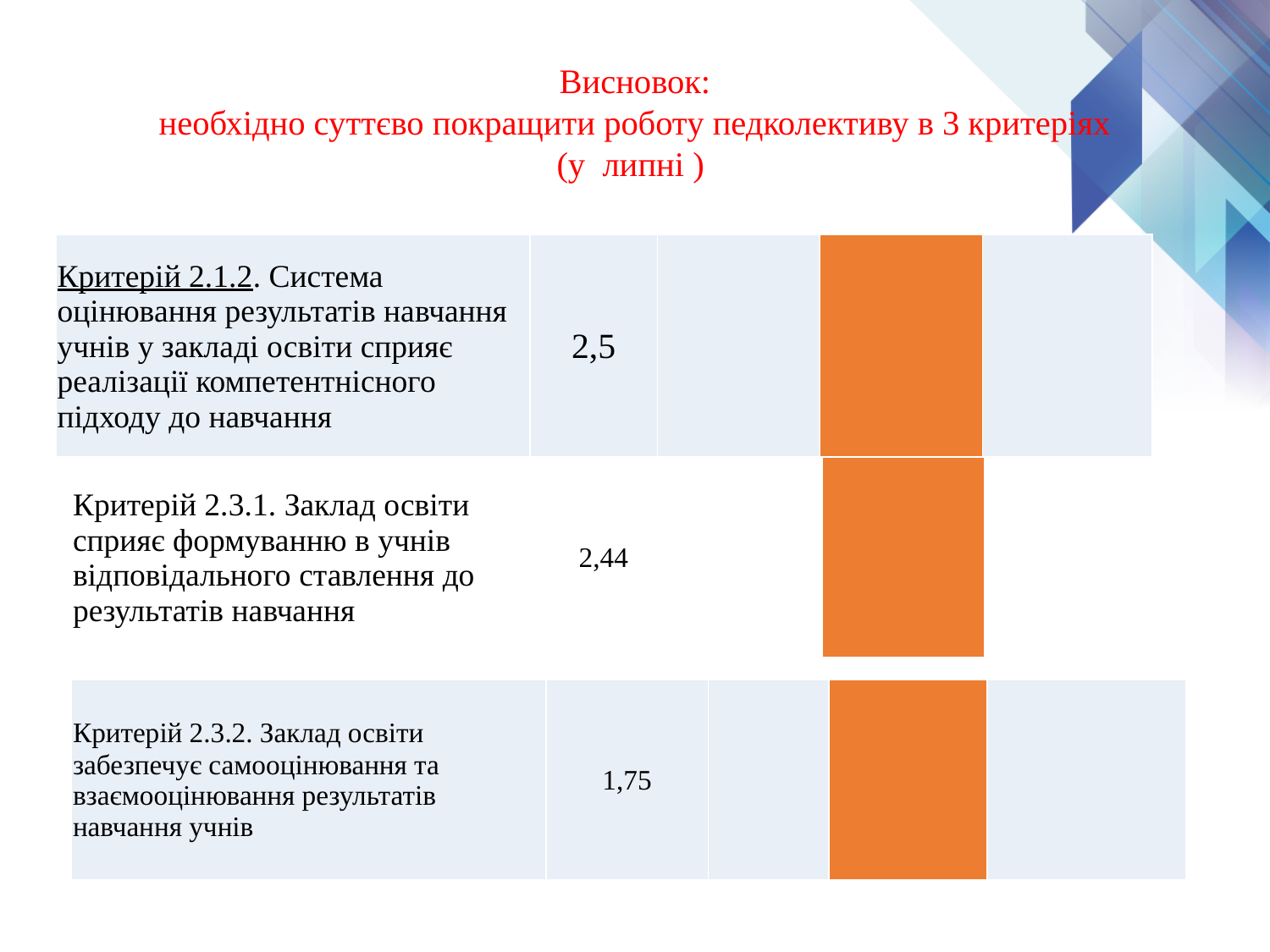

# Висновок: необхідно суттєво покращити роботу педколективу в 3 критеріях (у  липні )
| Критерій 2.1.2. Система оцінювання результатів навчання учнів у закладі освіти сприяє реалізації компетентнісного підходу до навчання | 2,5 |  |  |  |
| --- | --- | --- | --- | --- |
| Критерій 2.3.1. Заклад освіти сприяє формуванню в учнів відповідального ставлення до результатів навчання | 2,44 |  |  |  |  |
| --- | --- | --- | --- | --- | --- |
| Критерій 2.3.2. Заклад освіти забезпечує самооцінювання та взаємооцінювання результатів навчання учнів | 1,75 |  |  |  |  |
| --- | --- | --- | --- | --- | --- |